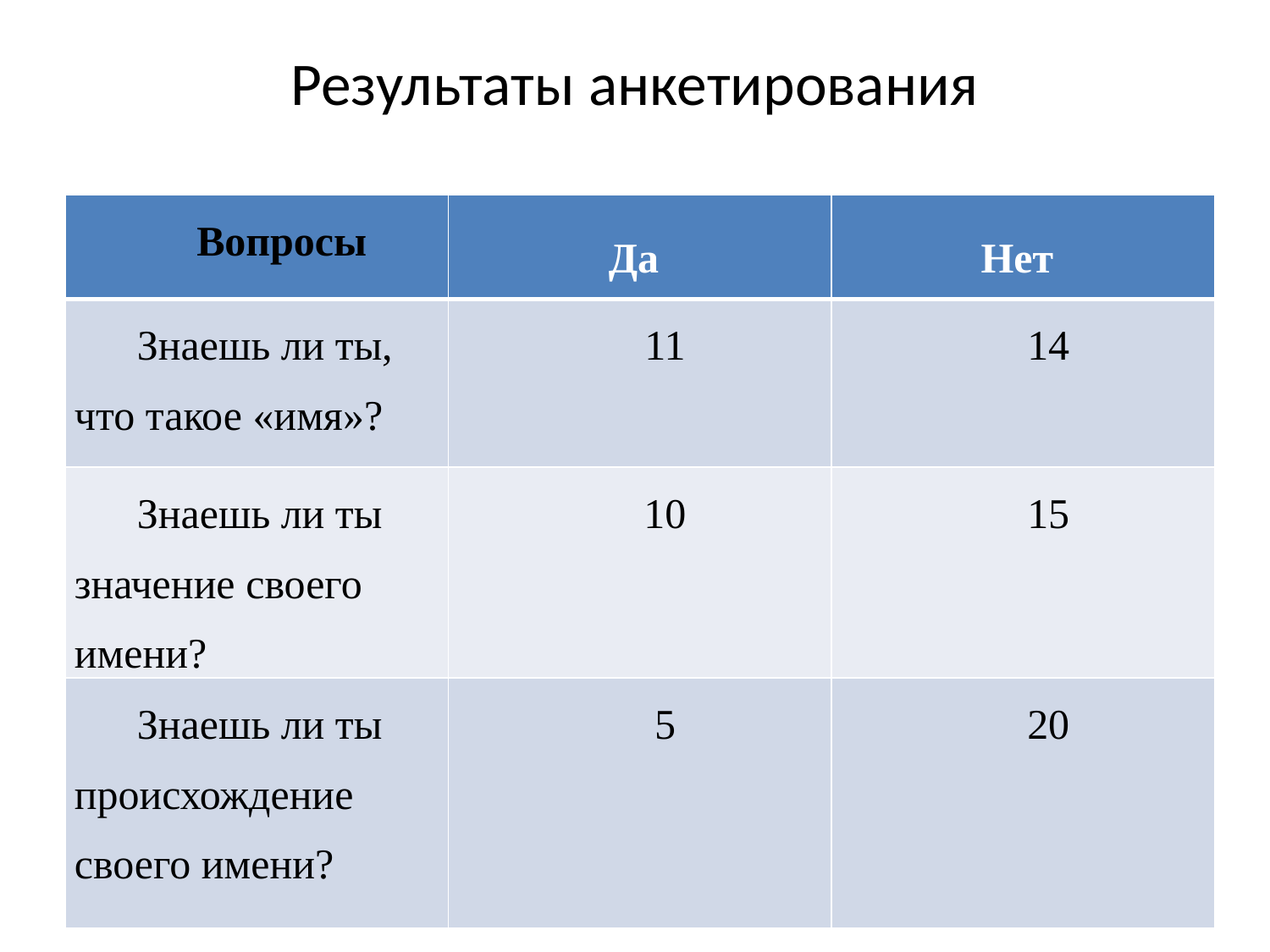

# Результаты анкетирования
| Вопросы | Да | Нет |
| --- | --- | --- |
| Знаешь ли ты, что такое «имя»? | 11 | 14 |
| Знаешь ли ты значение своего имени? | 10 | 15 |
| Знаешь ли ты происхождение своего имени? | 5 | 20 |